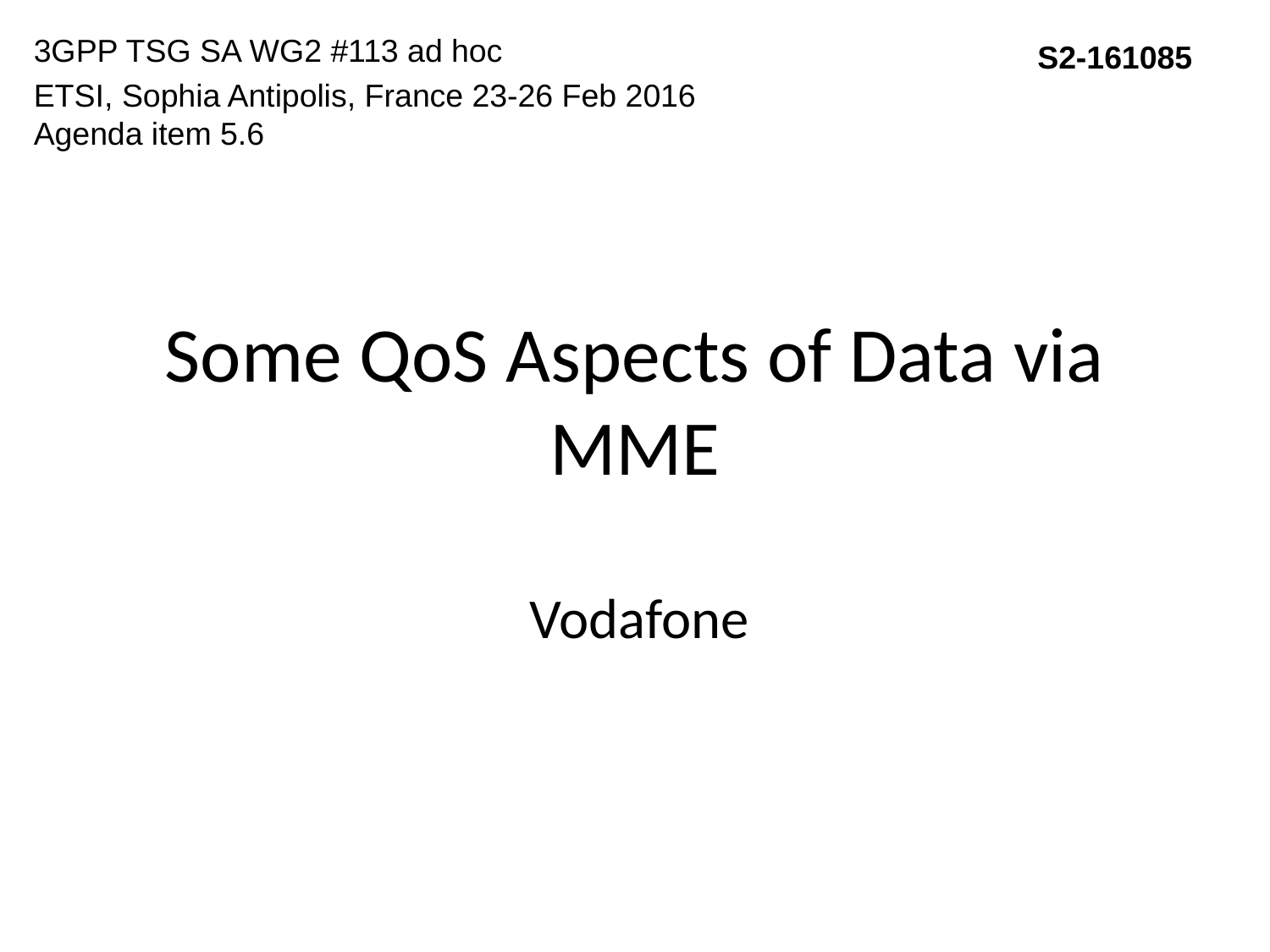

3GPP TSG SA WG2 #113 ad hoc
ETSI, Sophia Antipolis, France 23-26 Feb 2016
Agenda item 5.6
S2-161085
# Some QoS Aspects of Data via MME
Vodafone